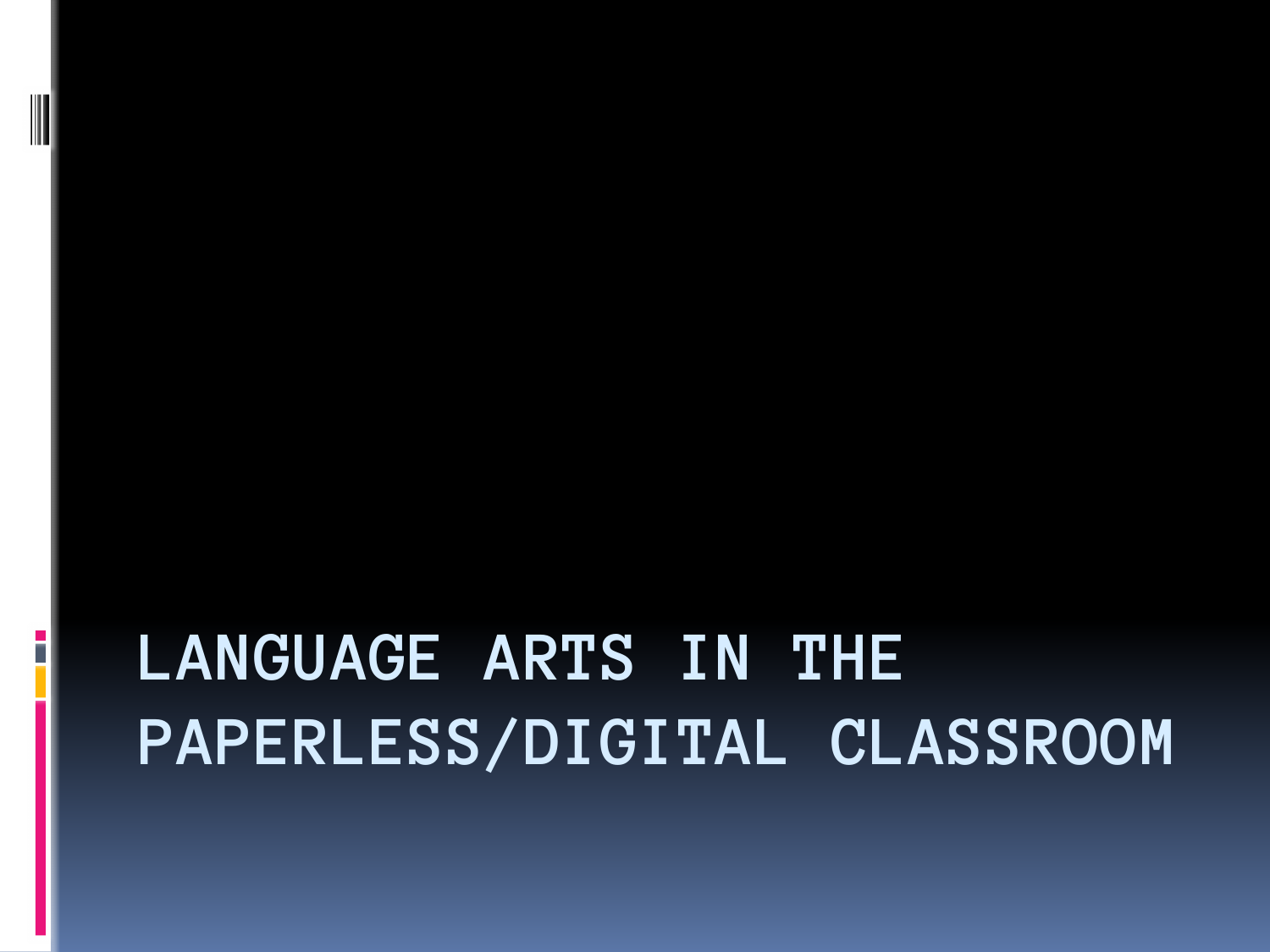

# Language Arts in the Paperless/digital classroom